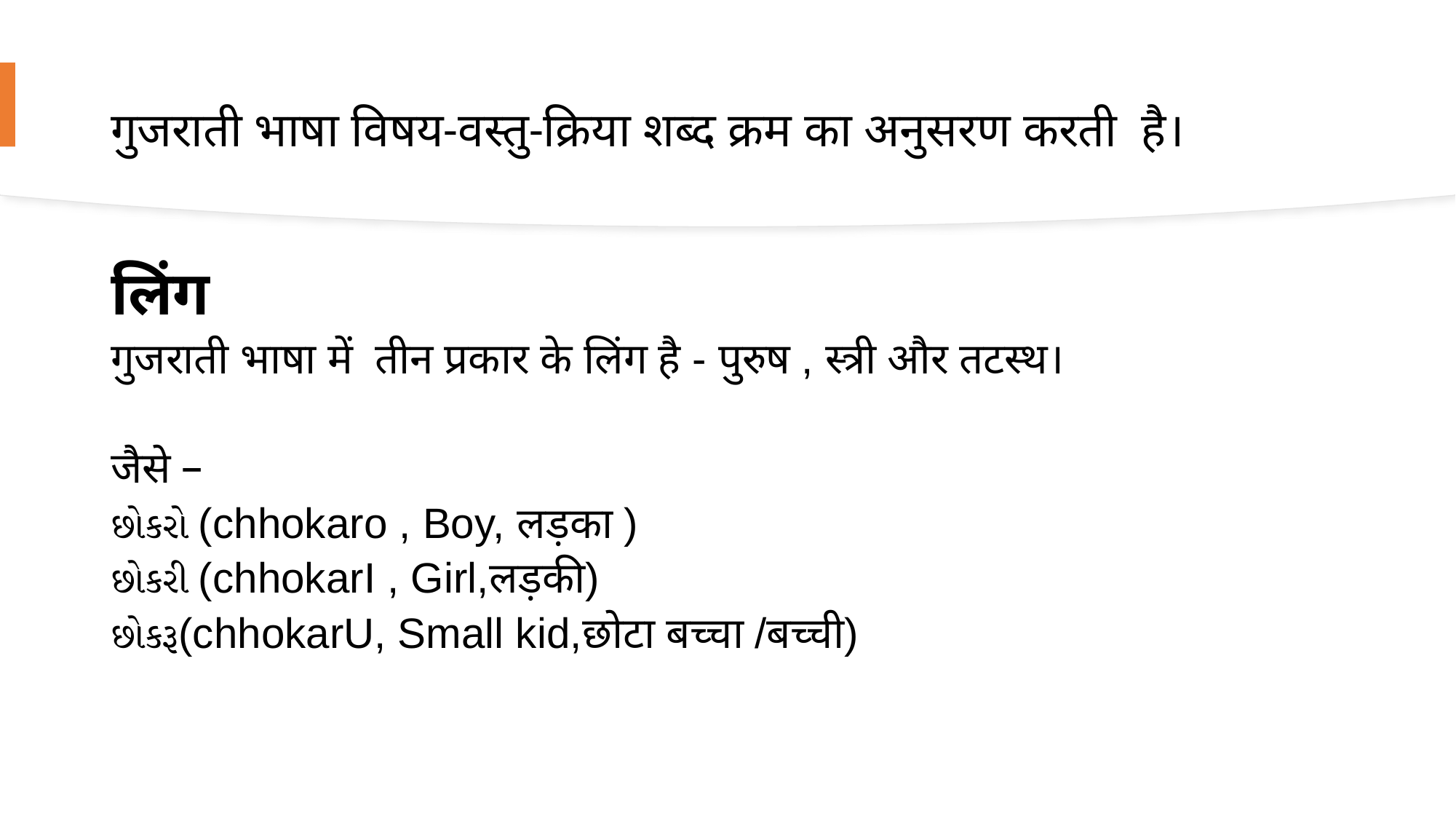

गुजराती भाषा विषय-वस्तु-क्रिया शब्द क्रम का अनुसरण करती  है।

लिंग
गुजराती भाषा में  तीन प्रकार के लिंग है - पुरुष , स्त्री और तटस्थ।

जैसे –
છોકરો (chhokaro , Boy, लड़का )
છોકરી (chhokarI , Girl,लड़की)
છોકરૂ(chhokarU, Small kid,छोटा बच्चा /बच्ची)